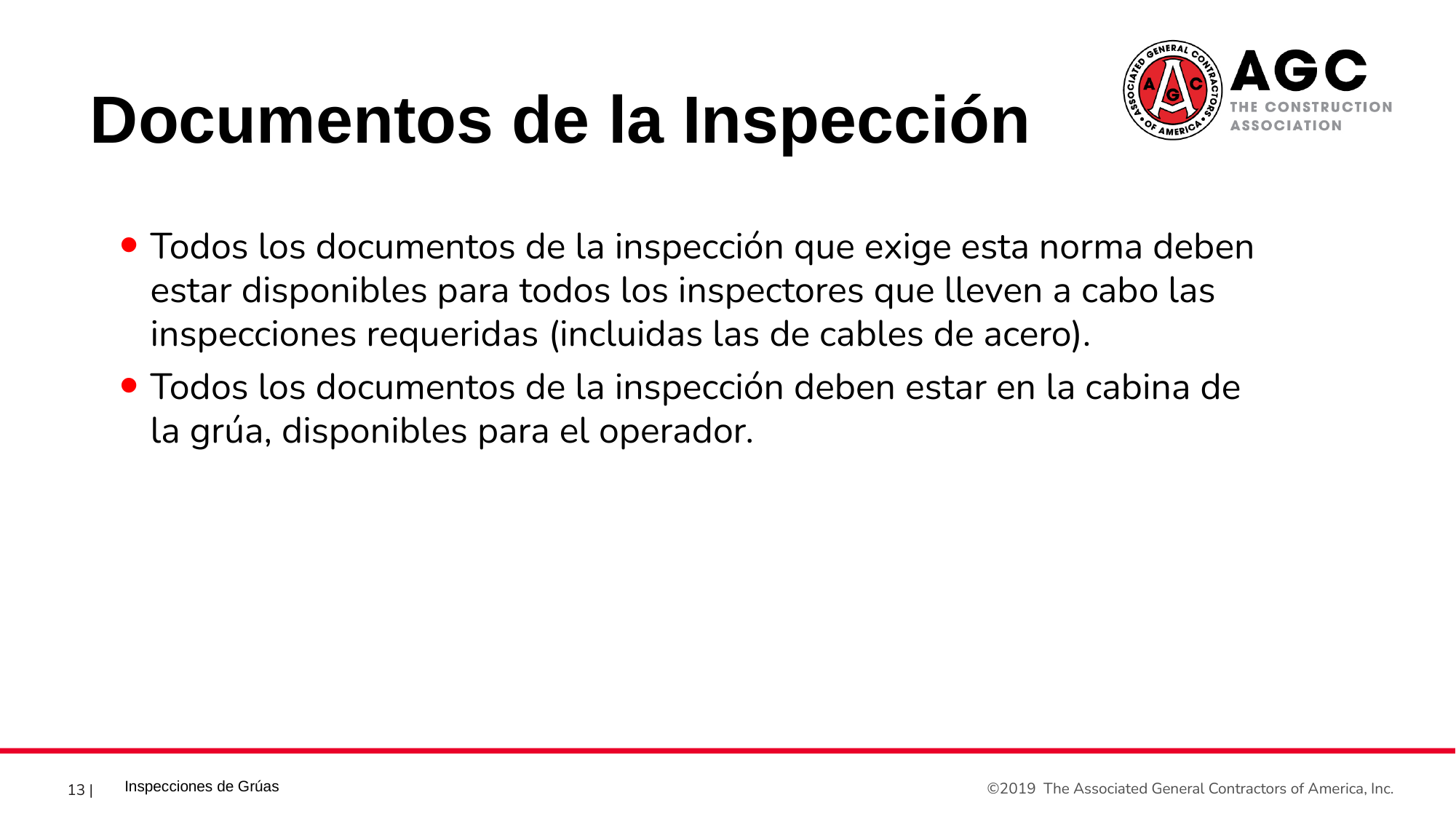

Documentos de la Inspección

Todos los documentos de la inspección que exige esta norma deben estar disponibles para todos los inspectores que lleven a cabo las inspecciones requeridas (incluidas las de cables de acero).
Todos los documentos de la inspección deben estar en la cabina de la grúa, disponibles para el operador.
Inspecciones de Grúas